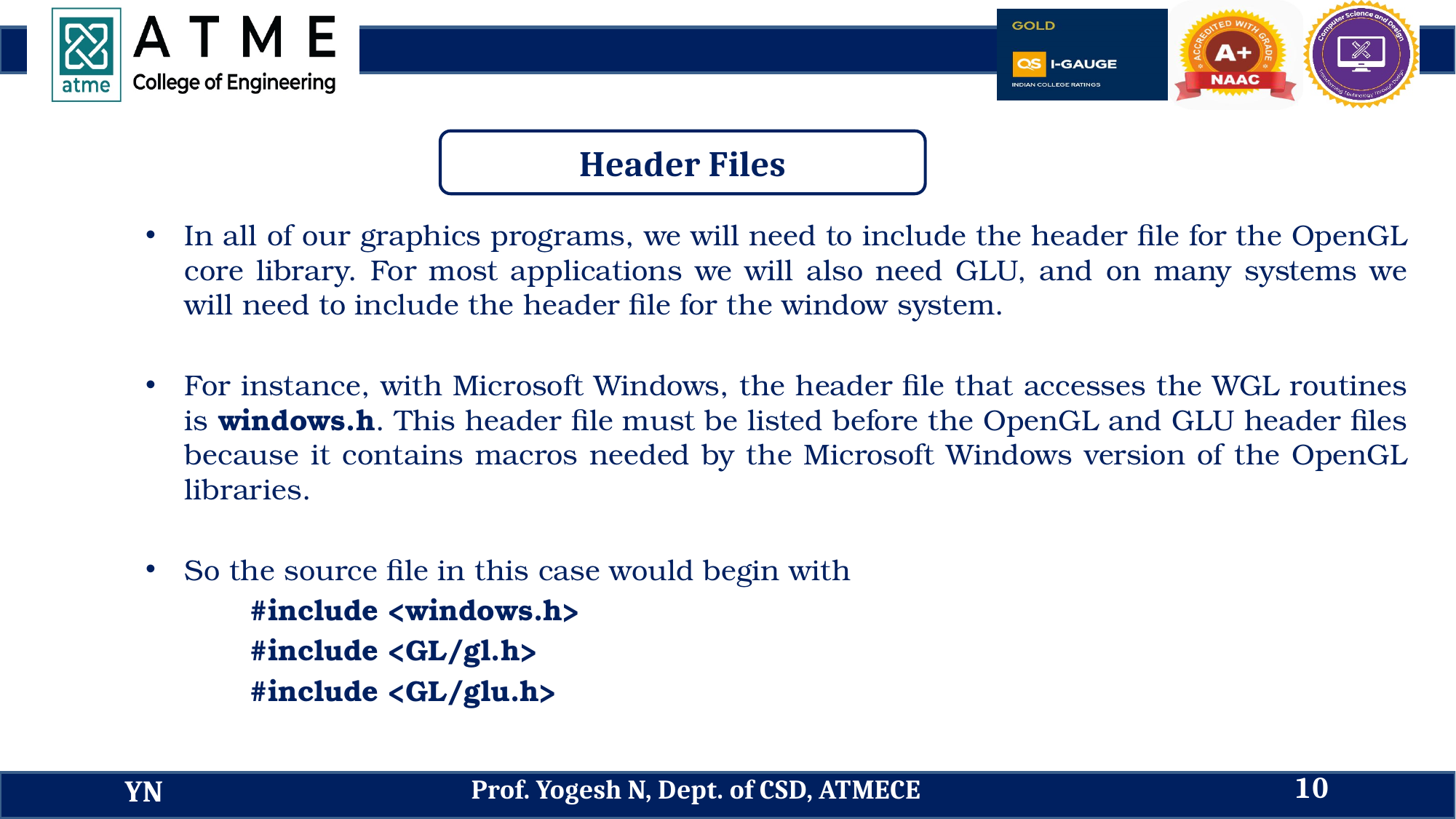

Header Files
In all of our graphics programs, we will need to include the header file for the OpenGL core library. For most applications we will also need GLU, and on many systems we will need to include the header file for the window system.

For instance, with Microsoft Windows, the header file that accesses the WGL routines is windows.h. This header file must be listed before the OpenGL and GLU header files because it contains macros needed by the Microsoft Windows version of the OpenGL libraries.

So the source file in this case would begin with
#include <windows.h>
#include <GL/gl.h>
#include <GL/glu.h>
10
Prof. Yogesh N, Dept. of CSD, ATMECE
YN